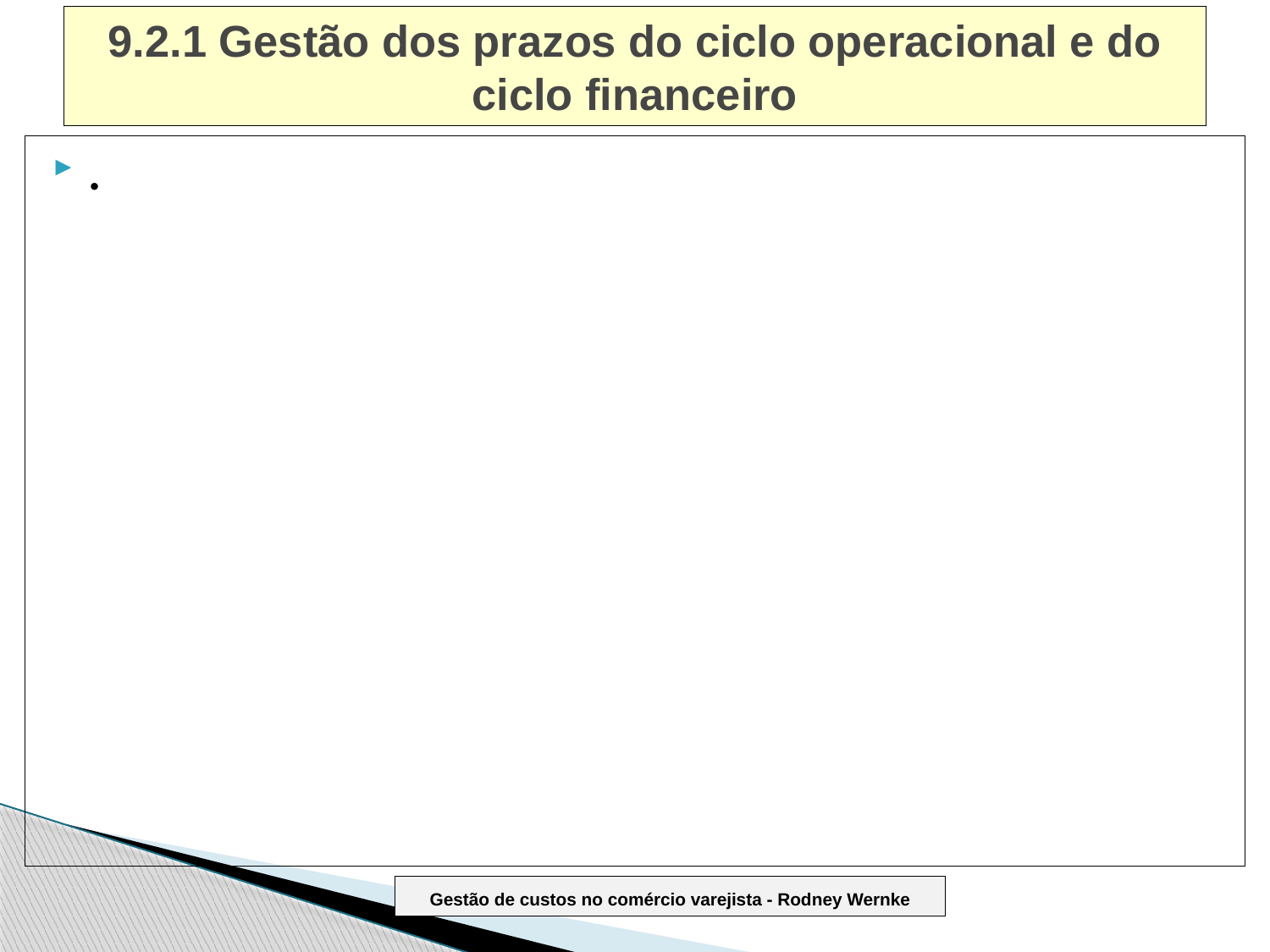

# 9.2.1 Gestão dos prazos do ciclo operacional e do ciclo financeiro
.
Gestão de custos no comércio varejista - Rodney Wernke